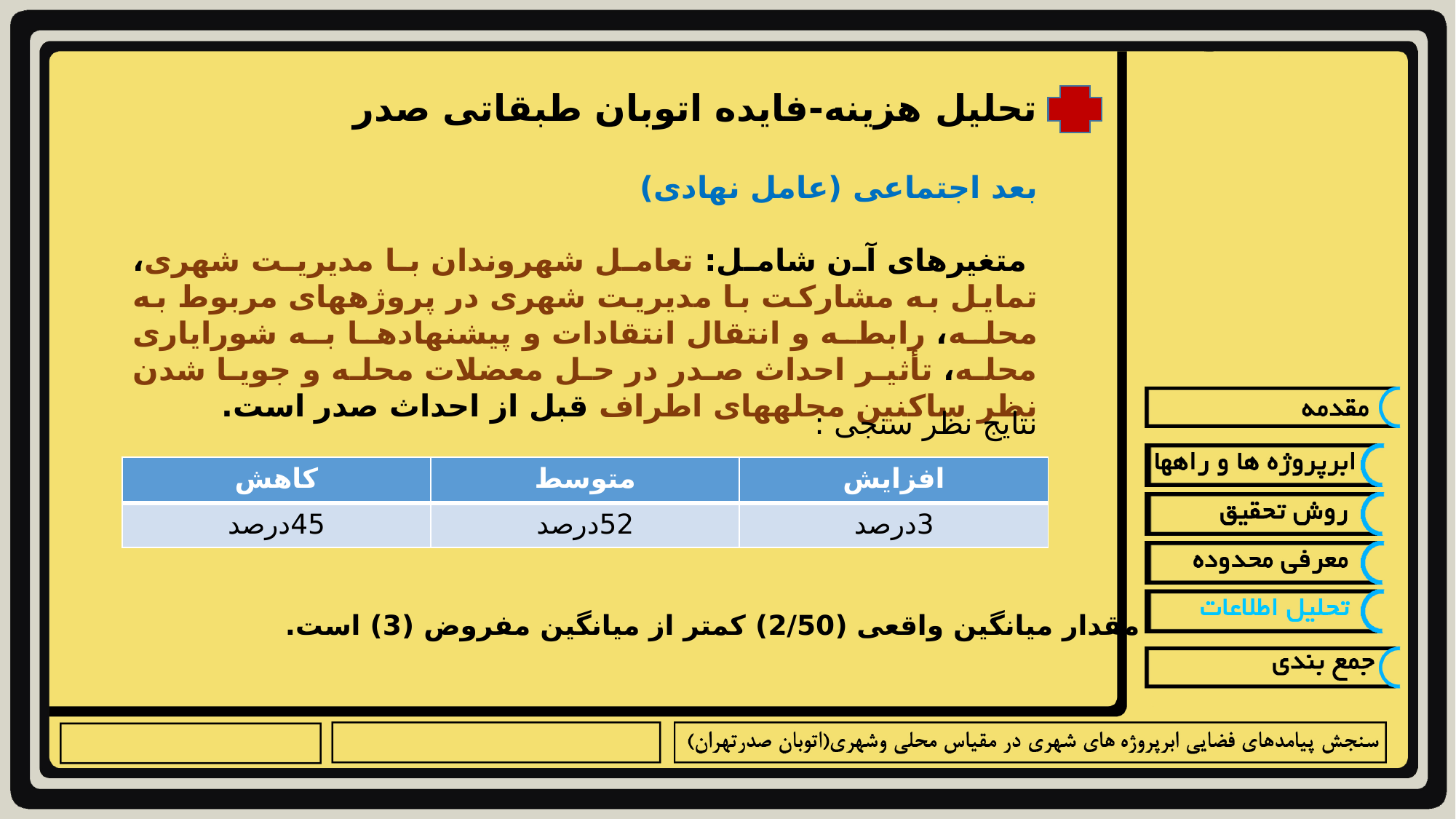

تحلیل هزینه-فایده اتوبان طبقاتی صدر

بعد اجتماعی (عامل نهادی)

 متغیرهای آن شامل: تعامل شهروندان با مدیریت شهری، تمایل به مشارکت با مدیریت شهری در پروژه­های مربوط به محله، رابطه و انتقال انتقادات و پیشنهاد‌ها به شورایاری محله، تأثیر احداث صدر در حل معضلات محله و جویا شدن نظر ساکنین محله­های اطراف قبل از احداث صدر است.

نتایج نظر سنجی :
| کاهش | متوسط | افزایش |
| --- | --- | --- |
| 45درصد | 52درصد | 3درصد |
مقدار میانگین واقعی (2/50) کمتر از میانگین مفروض (3) است.